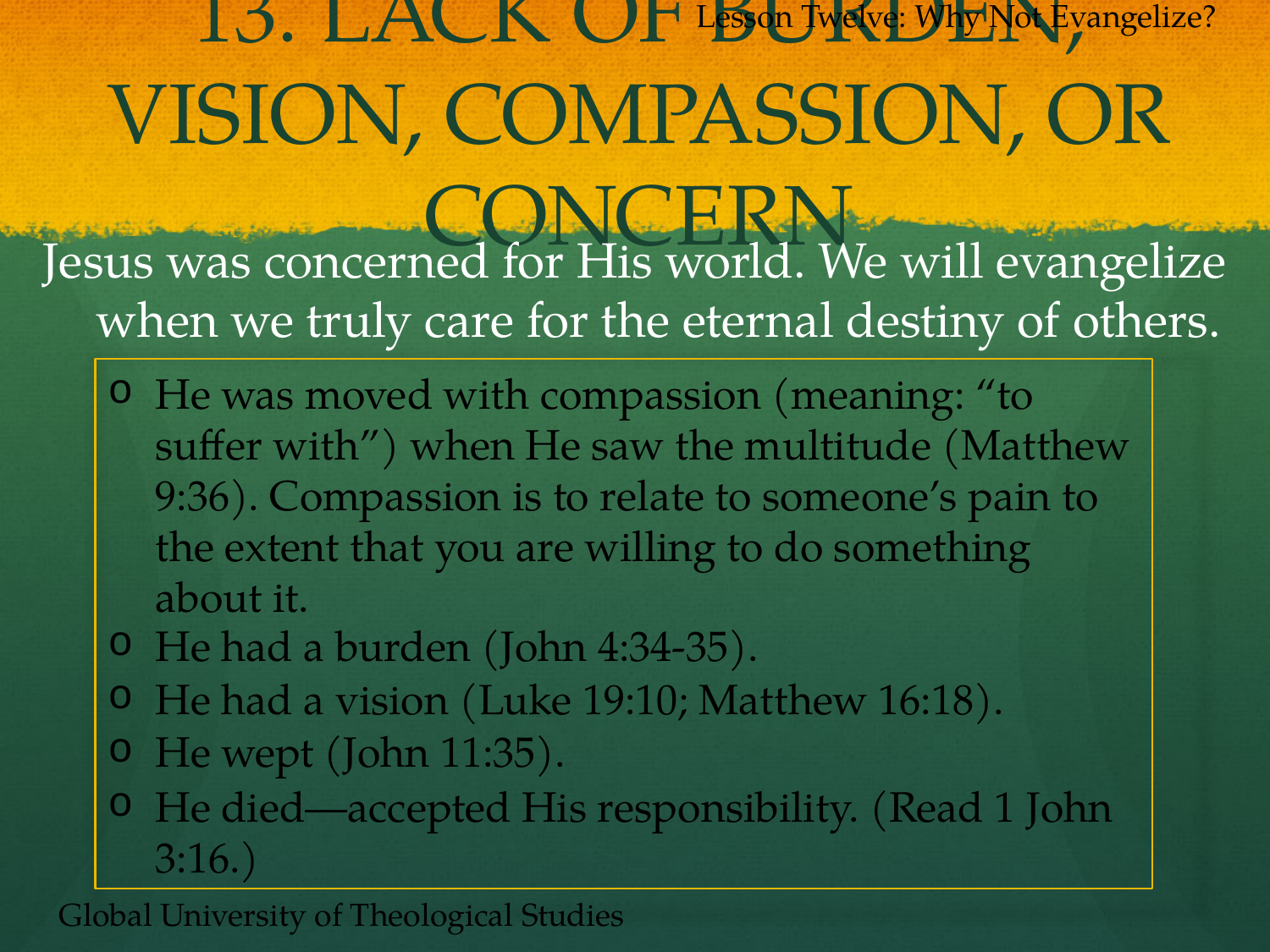

Lesson Twelve: Why Not Evangelize?

# 13. Lack of Burden, Vision, Compassion, or Concern
Jesus was concerned for His world. We will evangelize when we truly care for the eternal destiny of others.

He was moved with compassion (meaning: “to suffer with”) when He saw the multitude (Matthew 9:36). Compassion is to relate to someone’s pain to the extent that you are willing to do something about it.
He had a burden (John 4:34-35).
He had a vision (Luke 19:10; Matthew 16:18).
He wept (John 11:35).
He died—accepted His responsibility. (Read 1 John 3:16.)
Global University of Theological Studies